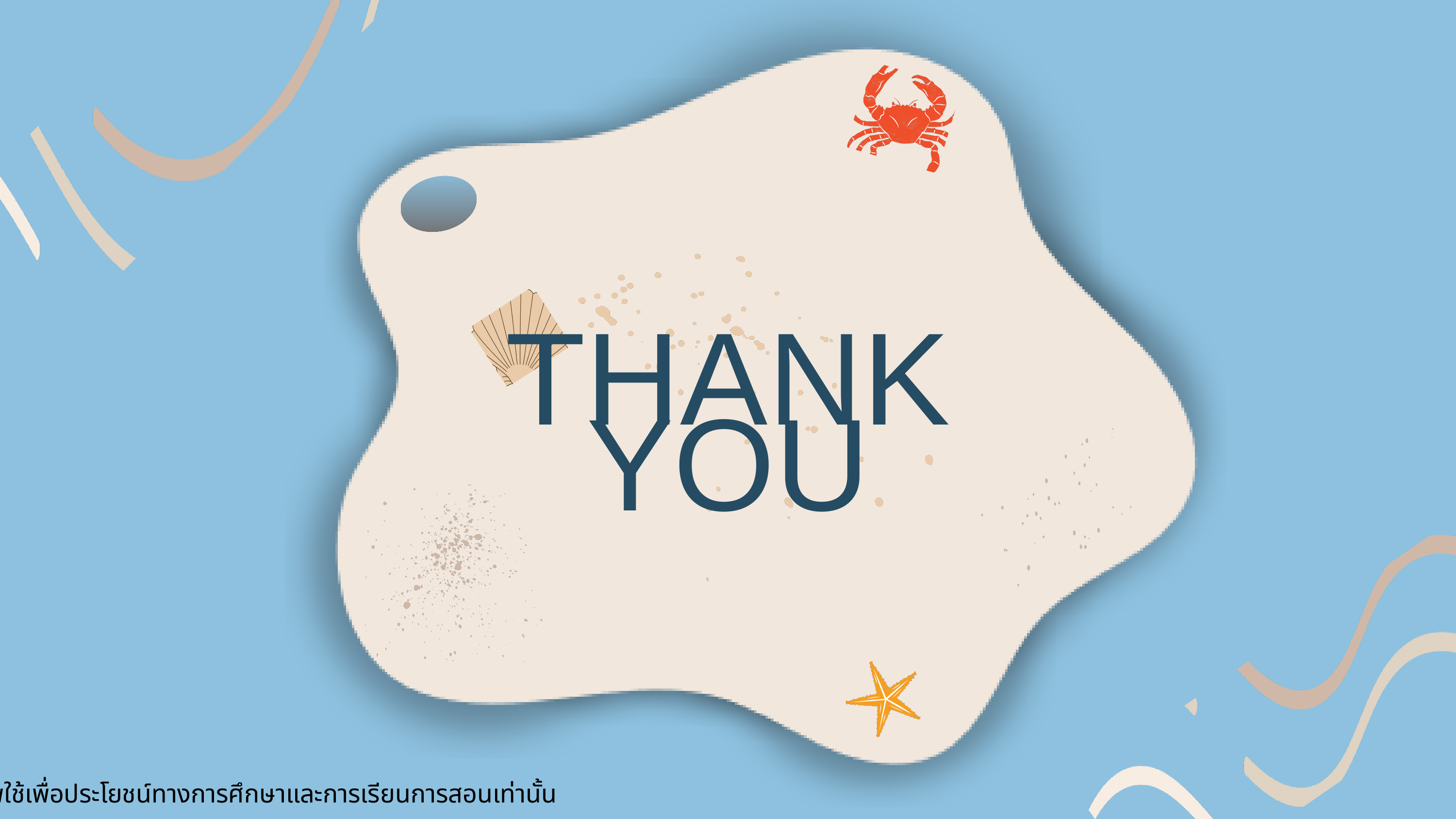

THANK

YOU

ภาพใช้เพื่อประโยชน์ทางการศึกษาและการเรียนการสอนเท่านั้น